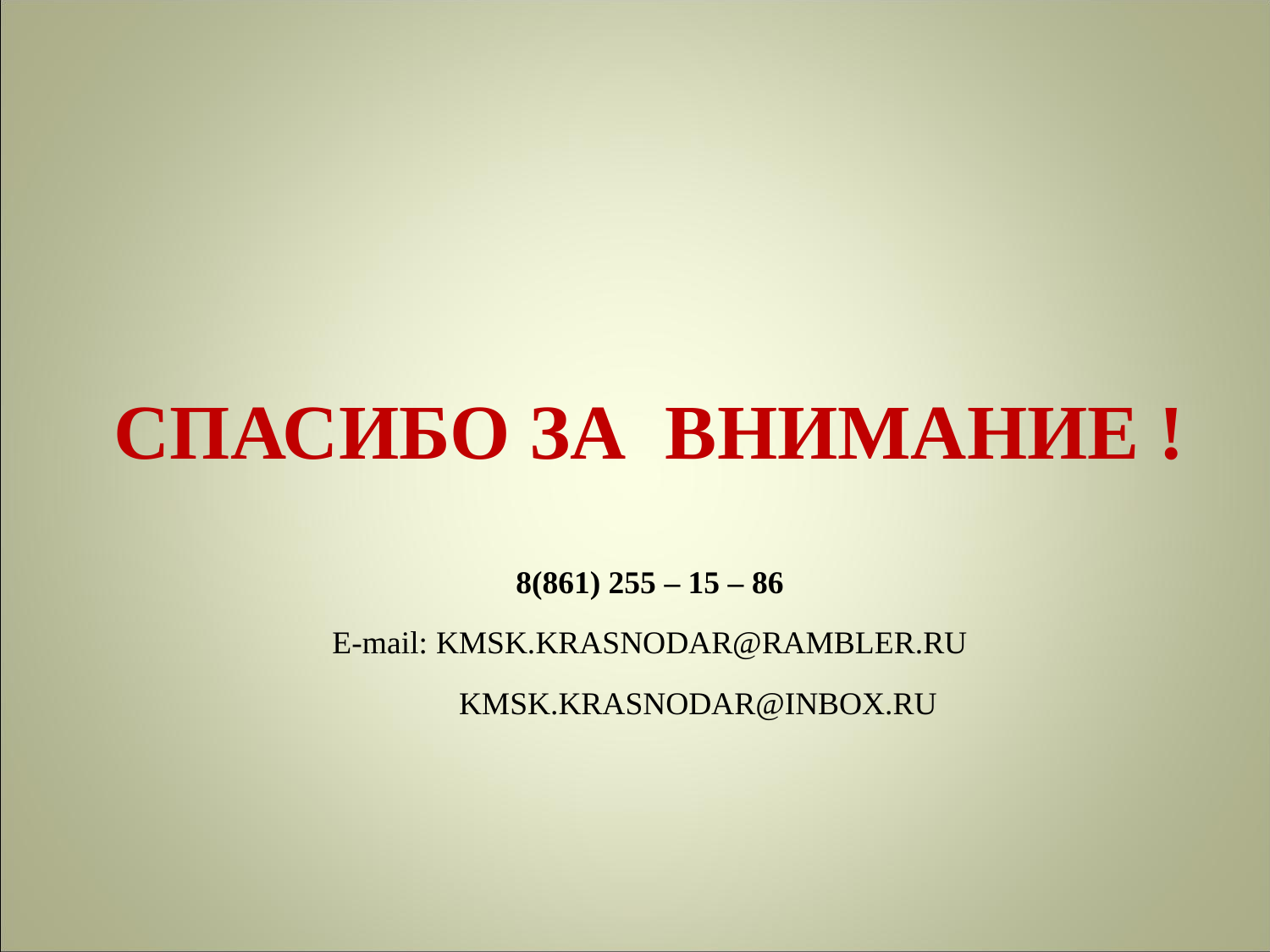

#
СПАСИБО ЗА  ВНИМАНИЕ !

8(861) 255 – 15 – 86

E-mail: KMSK.KRASNODAR@RAMBLER.RU

            KMSK.KRASNODAR@INBOX.RU